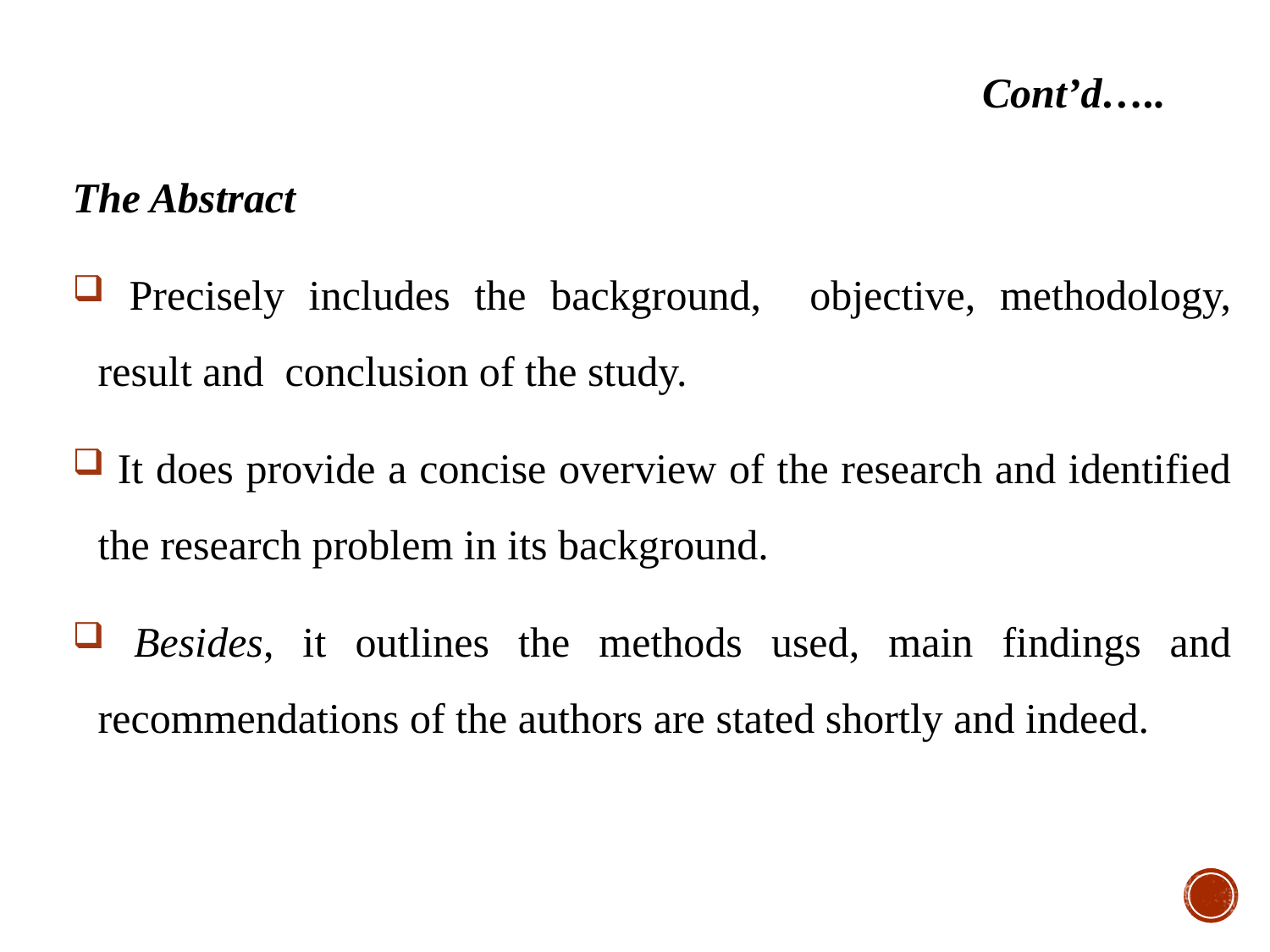

# Cont’d…..
The Abstract
 Precisely includes the background,  objective, methodology, result and  conclusion of the study.
 It does provide a concise overview of the research and identified the research problem in its background.
 Besides, it outlines the methods used, main findings and recommendations of the authors are stated shortly and indeed.
6